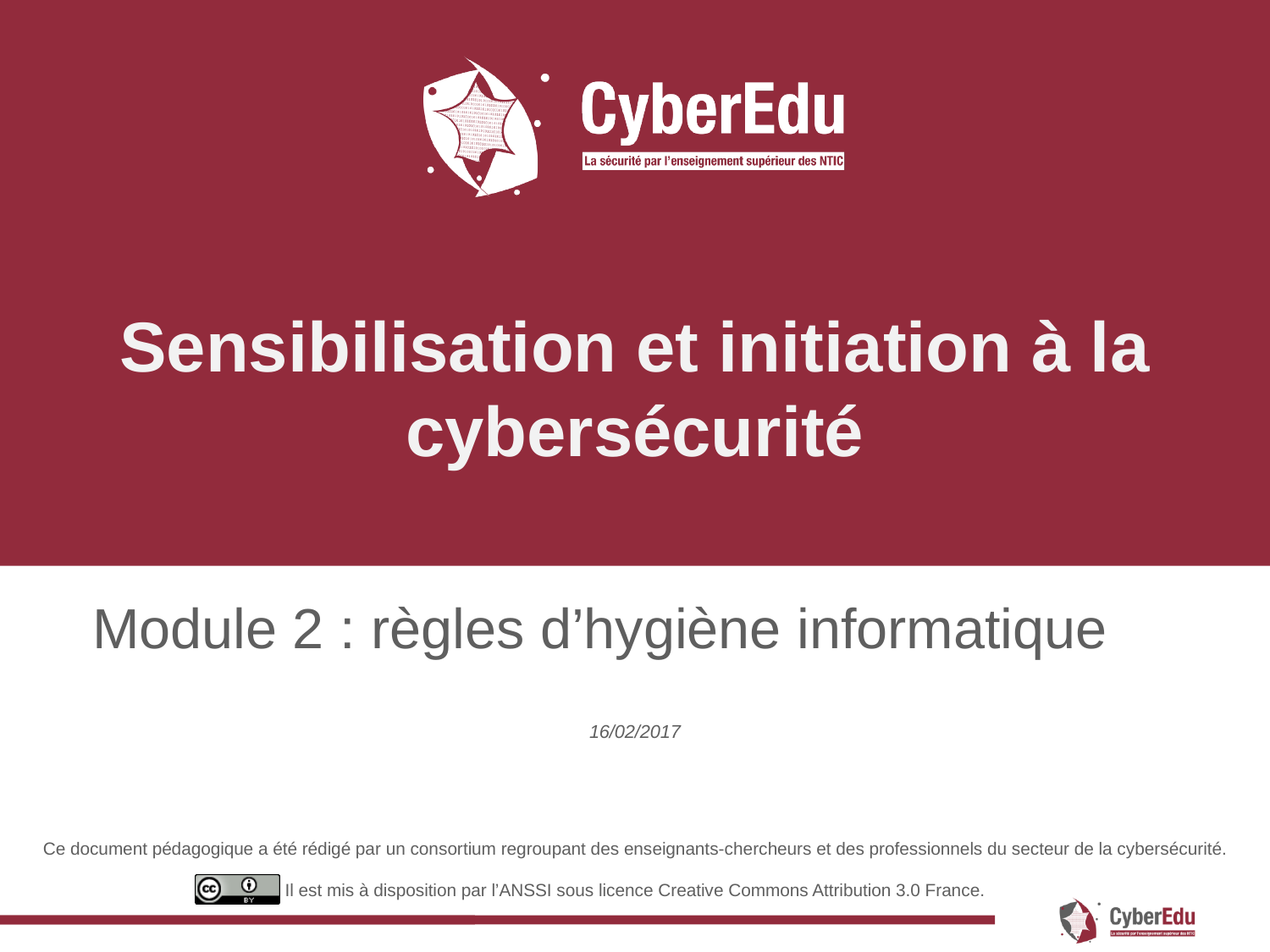

# Sensibilisation et initiation à la cybersécurité

Module 2 : règles d’hygiène informatique
16/02/2017